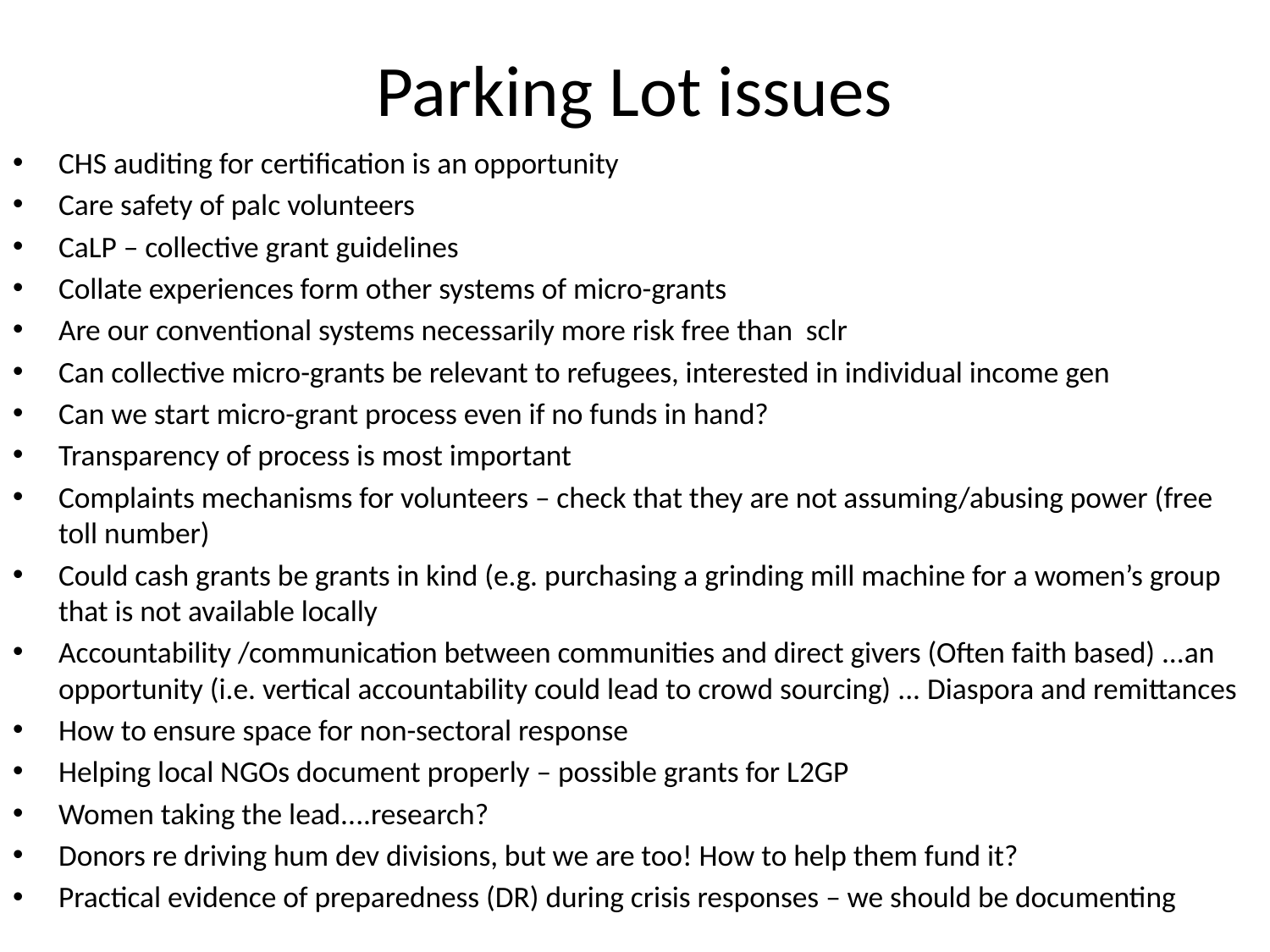

# Parking Lot issues
CHS auditing for certification is an opportunity
Care safety of palc volunteers
CaLP – collective grant guidelines
Collate experiences form other systems of micro-grants
Are our conventional systems necessarily more risk free than  sclr
Can collective micro-grants be relevant to refugees, interested in individual income gen
Can we start micro-grant process even if no funds in hand?
Transparency of process is most important
Complaints mechanisms for volunteers – check that they are not assuming/abusing power (free toll number)
Could cash grants be grants in kind (e.g. purchasing a grinding mill machine for a women’s group that is not available locally
Accountability /communication between communities and direct givers (Often faith based) ...an opportunity (i.e. vertical accountability could lead to crowd sourcing) ... Diaspora and remittances
How to ensure space for non-sectoral response
Helping local NGOs document properly – possible grants for L2GP
Women taking the lead....research?
Donors re driving hum dev divisions, but we are too! How to help them fund it?
Practical evidence of preparedness (DR) during crisis responses – we should be documenting